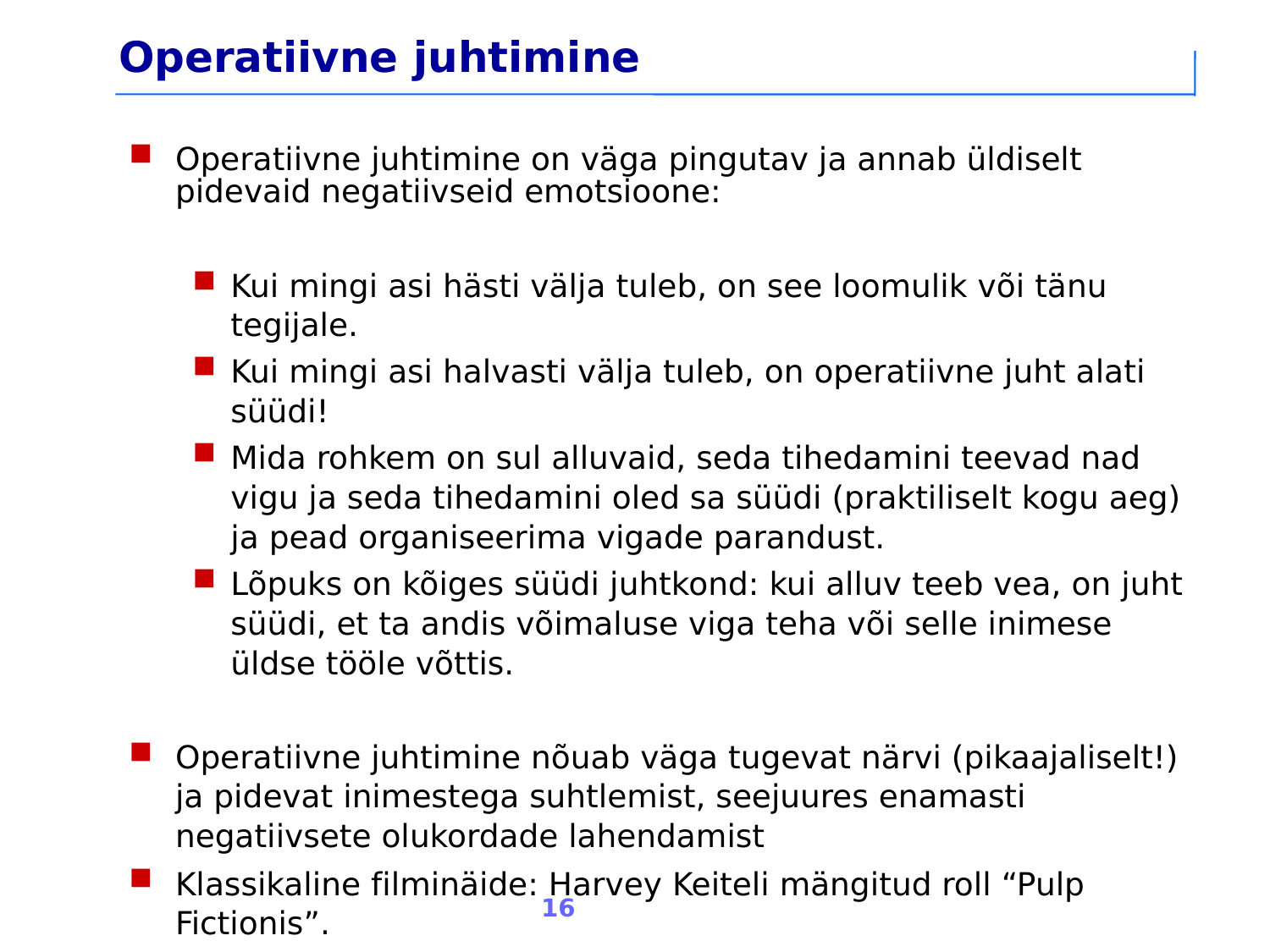

Operatiivne juhtimine

Operatiivne juhtimine on väga pingutav ja annab üldiselt pidevaid negatiivseid emotsioone:

Kui mingi asi hästi välja tuleb, on see loomulik või tänu tegijale.
Kui mingi asi halvasti välja tuleb, on operatiivne juht alati süüdi!
Mida rohkem on sul alluvaid, seda tihedamini teevad nad vigu ja seda tihedamini oled sa süüdi (praktiliselt kogu aeg) ja pead organiseerima vigade parandust.
Lõpuks on kõiges süüdi juhtkond: kui alluv teeb vea, on juht süüdi, et ta andis võimaluse viga teha või selle inimese üldse tööle võttis.

Operatiivne juhtimine nõuab väga tugevat närvi (pikaajaliselt!) ja pidevat inimestega suhtlemist, seejuures enamasti negatiivsete olukordade lahendamist
Klassikaline filminäide: Harvey Keiteli mängitud roll “Pulp Fictionis”.
Sopranode peategelane: tüüpiline operatiivjuht.